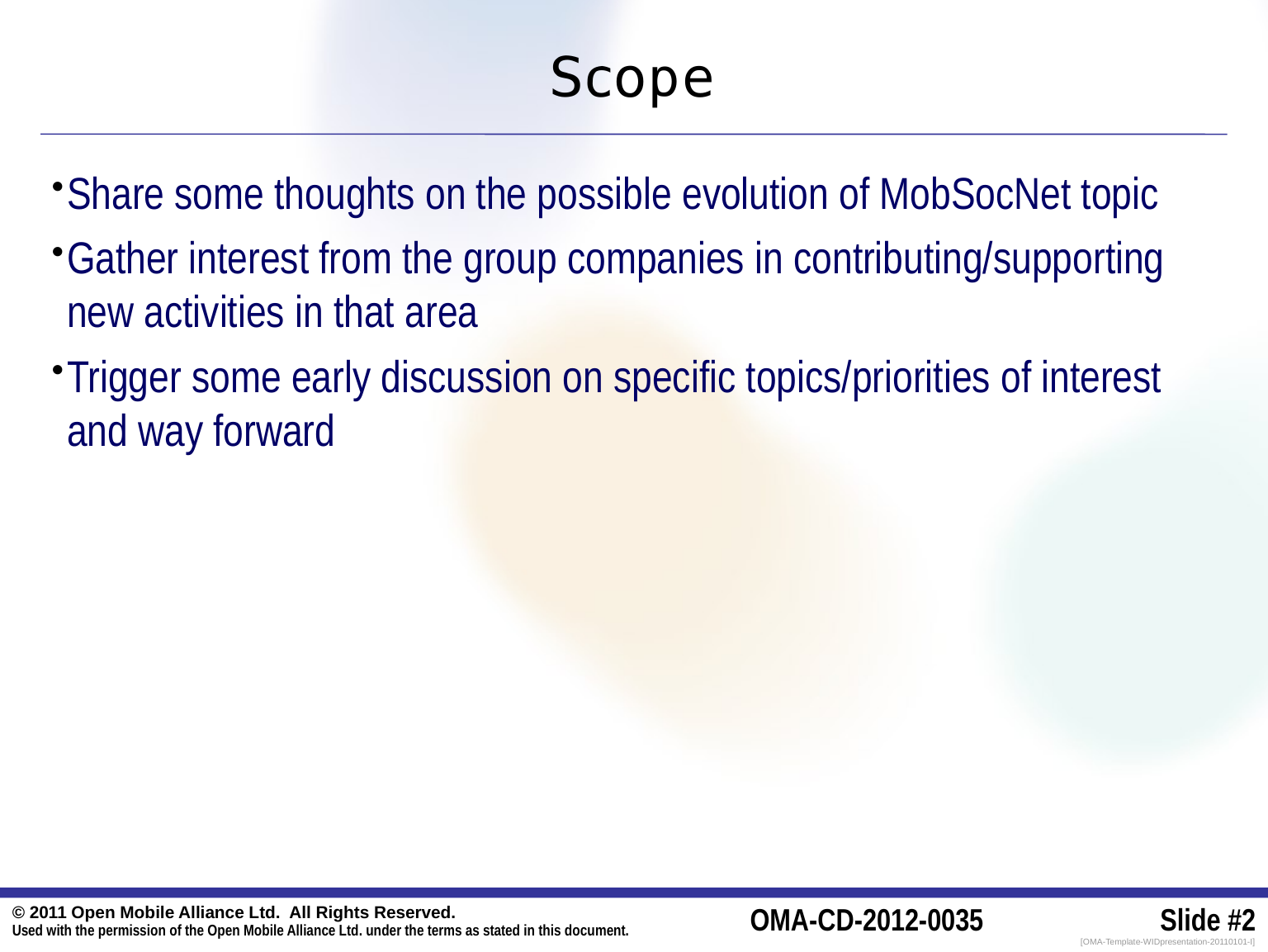

# Scope
Share some thoughts on the possible evolution of MobSocNet topic
Gather interest from the group companies in contributing/supporting new activities in that area
Trigger some early discussion on specific topics/priorities of interest and way forward